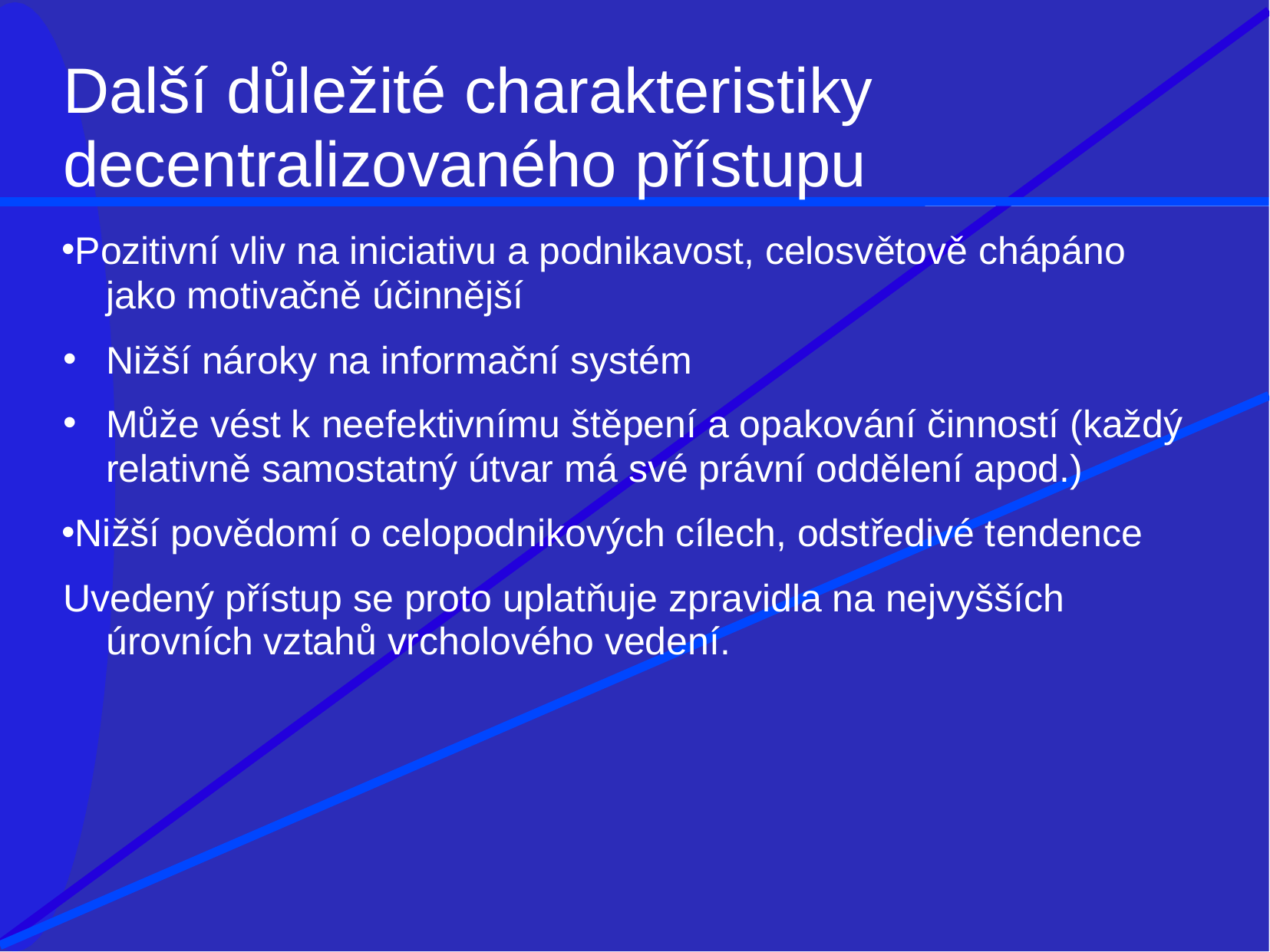

# Další důležité charakteristiky
decentralizovaného přístupu
Pozitivní vliv na iniciativu a podnikavost, celosvětově chápáno
jako motivačně účinnější
Nižší nároky na informační systém
Může vést k neefektivnímu štěpení a opakování činností (každý
relativně samostatný útvar má své právní oddělení apod.)
Nižší povědomí o celopodnikových cílech, odstředivé tendence Uvedený přístup se proto uplatňuje zpravidla na nejvyšších
úrovních vztahů vrcholového vedení.